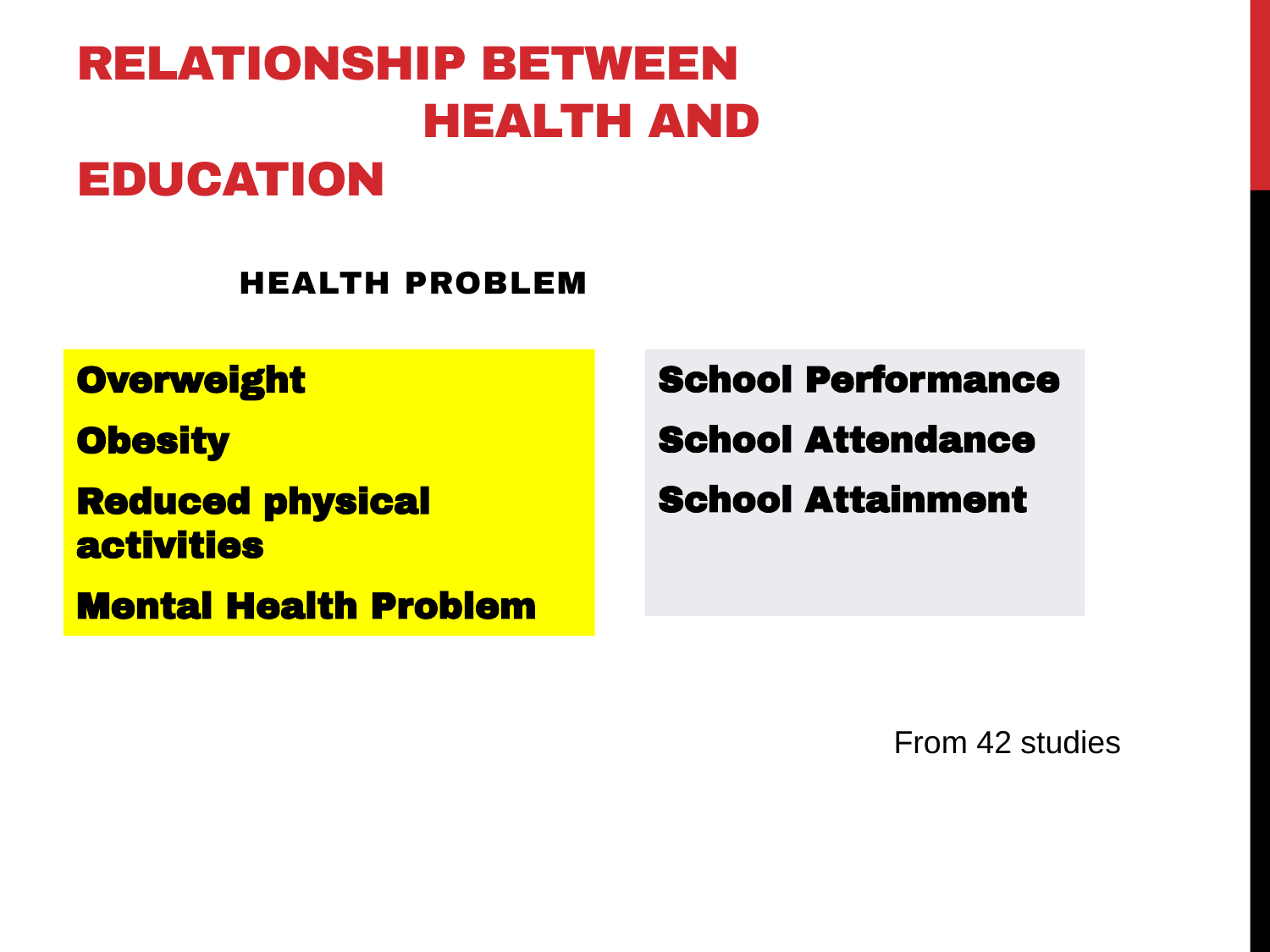

# Relationship between health and education
Health Problem
Overweight
Obesity
Reduced physical activities
Mental Health Problem
School Performance
School Attendance
School Attainment

From 42 studies